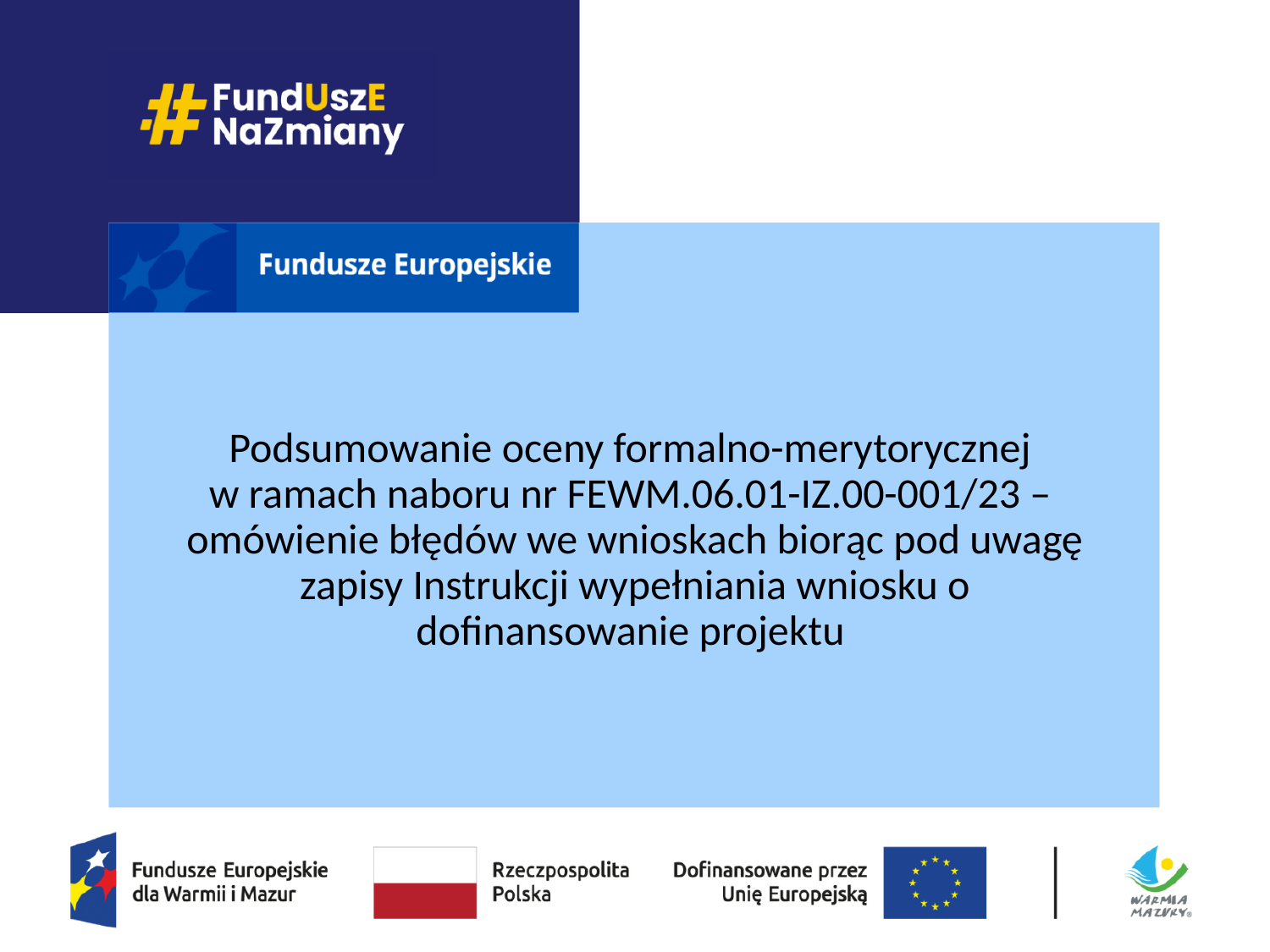

Podsumowanie oceny formalno-merytorycznej
w ramach naboru nr FEWM.06.01-IZ.00-001/23 –  omówienie błędów we wnioskach biorąc pod uwagę zapisy Instrukcji wypełniania wniosku o dofinansowanie projektu